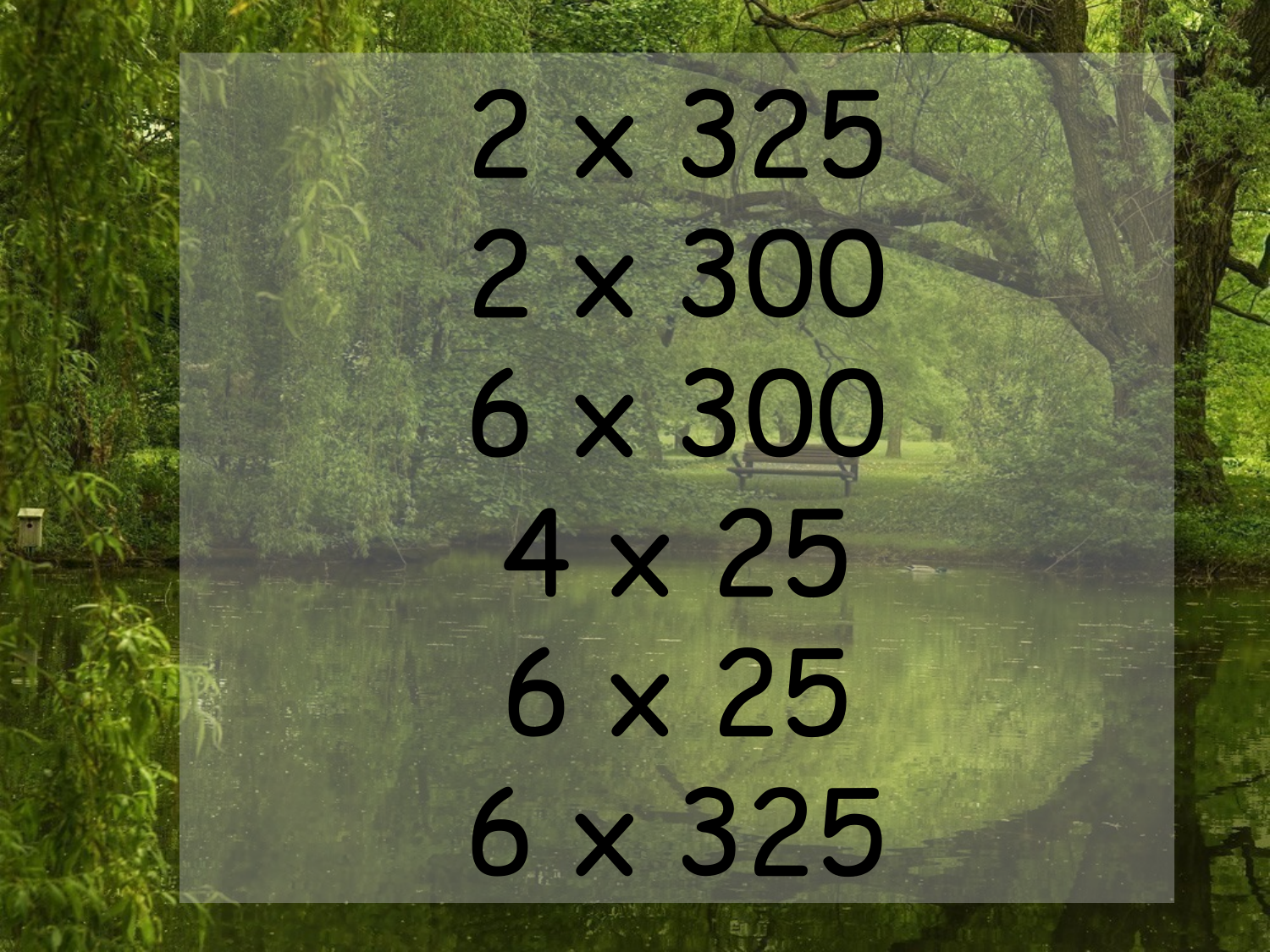

2 x 325
2 x 300
6 x 300
4 x 25
6 x 25
6 x 325